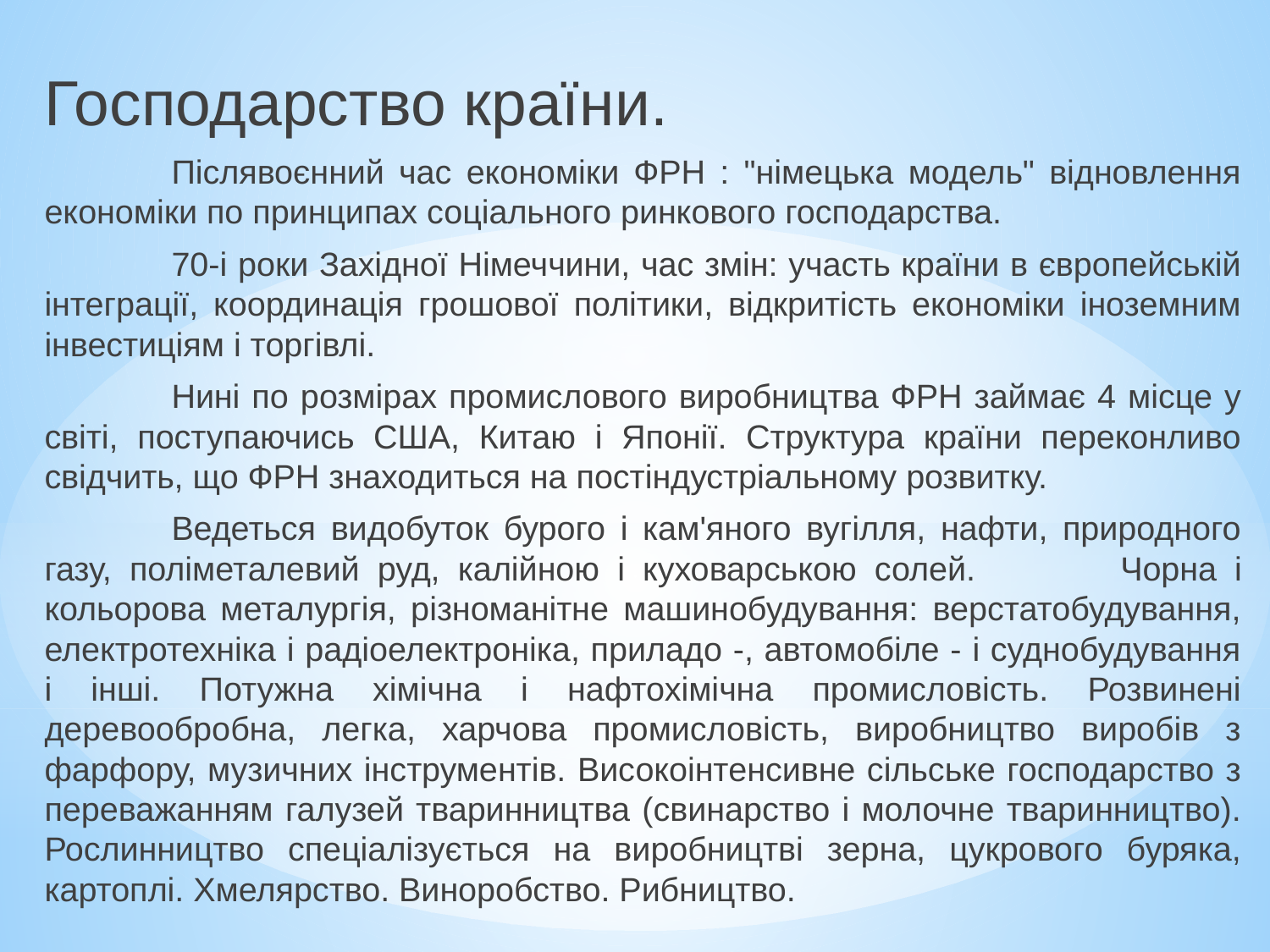

Господарство країни.
	Післявоєнний час економіки ФРН : "німецька модель" відновлення економіки по принципах соціального ринкового господарства.
	70-і роки Західної Німеччини, час змін: участь країни в європейській інтеграції, координація грошової політики, відкритість економіки іноземним інвестиціям і торгівлі.
	Нині по розмірах промислового виробництва ФРН займає 4 місце у світі, поступаючись США, Китаю і Японії. Структура країни переконливо свідчить, що ФРН знаходиться на постіндустріальному розвитку.
	Ведеться видобуток бурого і кам'яного вугілля, нафти, природного газу, поліметалевий руд, калійною і куховарською солей. 	Чорна і кольорова металургія, різноманітне машинобудування: верстатобудування, електротехніка і радіоелектроніка, приладо -, автомобіле - і суднобудування і інші. Потужна хімічна і нафтохімічна промисловість. Розвинені деревообробна, легка, харчова промисловість, виробництво виробів з фарфору, музичних інструментів. Високоінтенсивне сільське господарство з переважанням галузей тваринництва (свинарство і молочне тваринництво). Рослинництво спеціалізується на виробництві зерна, цукрового буряка, картоплі. Хмелярство. Виноробство. Рибництво.